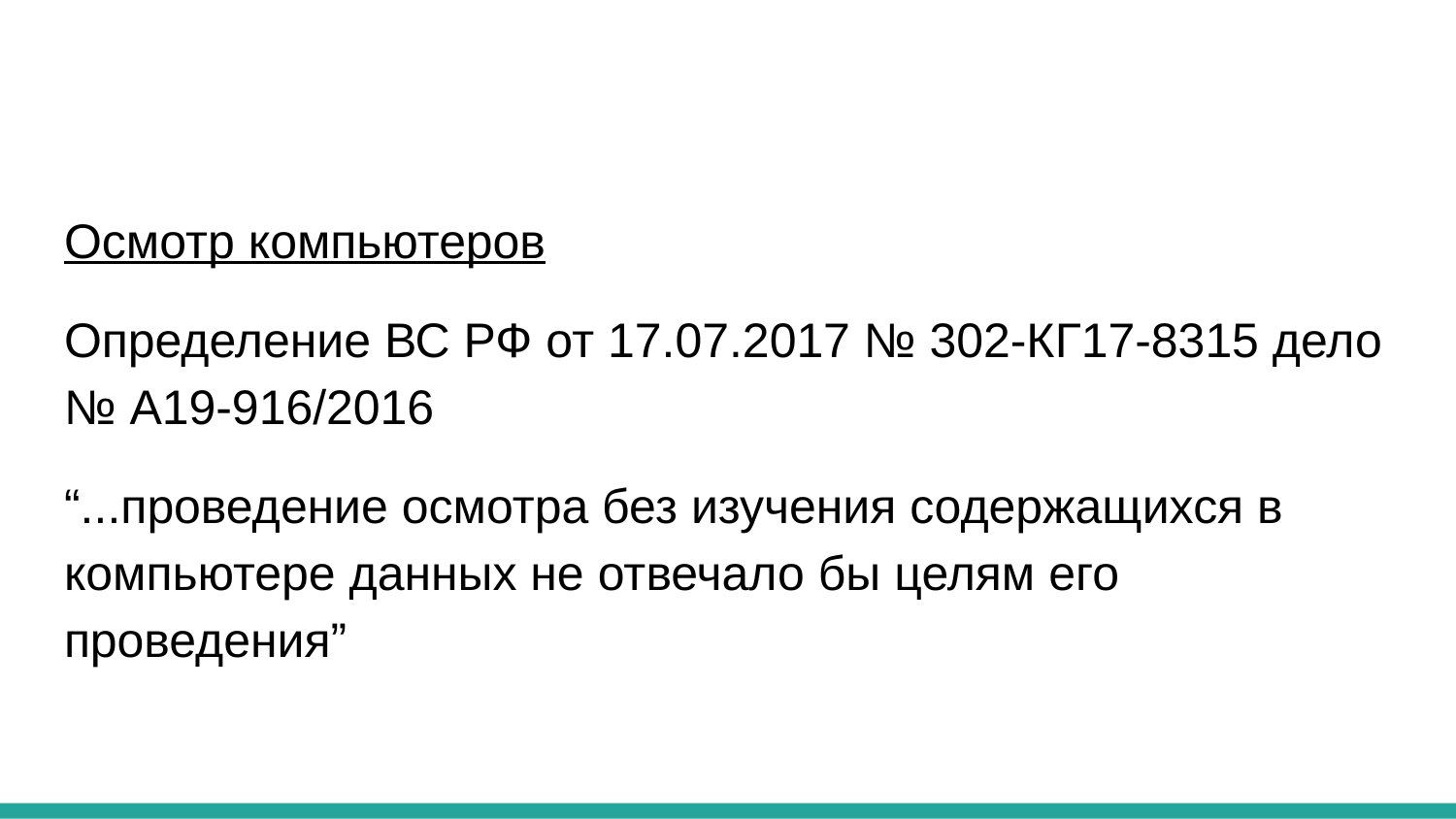

Осмотр компьютеров
Определение ВС РФ от 17.07.2017 № 302-КГ17-8315 дело № А19-916/2016
“...проведение осмотра без изучения содержащихся в компьютере данных не отвечало бы целям его проведения”